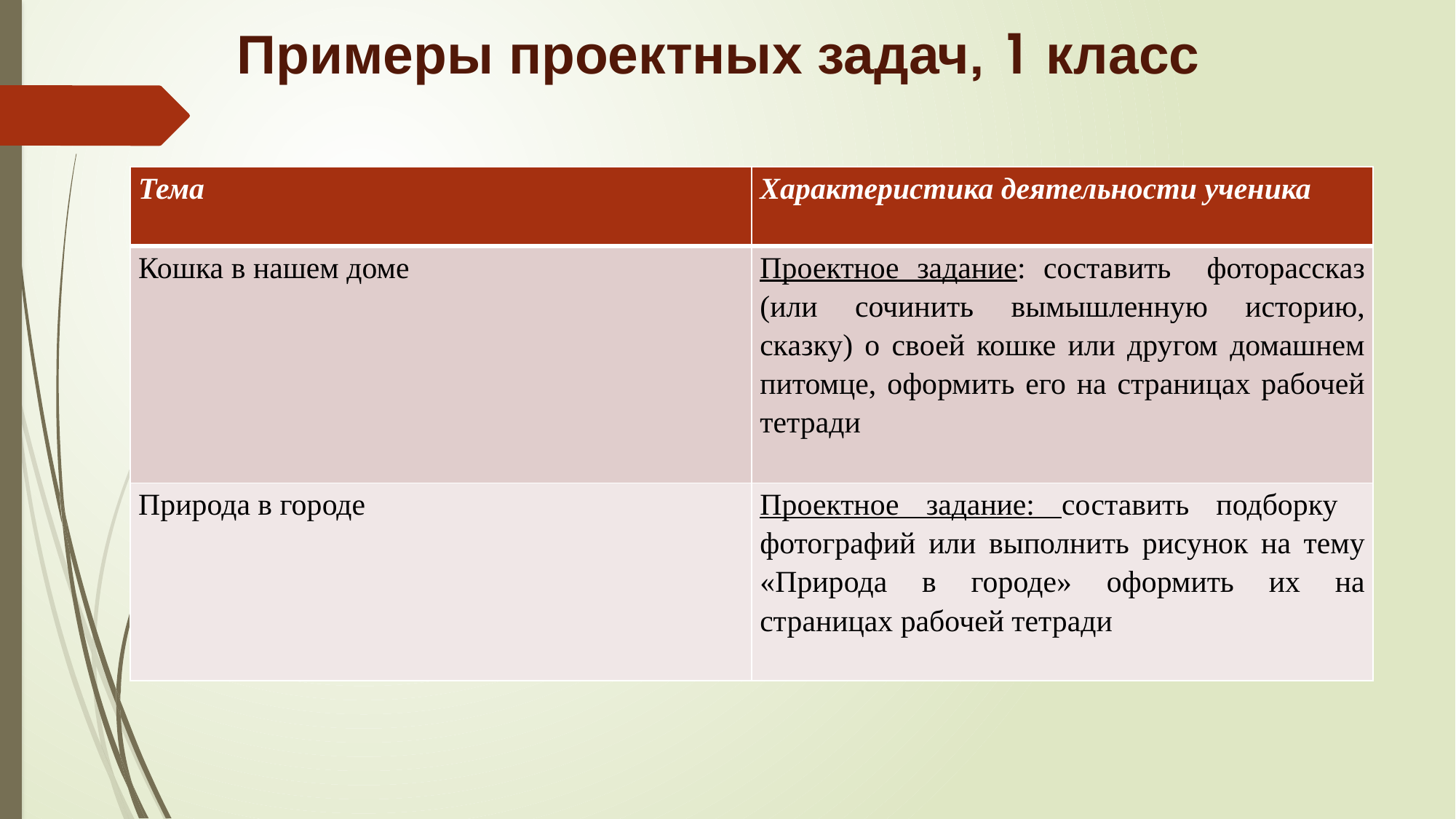

# Примеры проектных задач, 1 класс
| Тема | Характеристика деятельности ученика |
| --- | --- |
| Кошка в нашем доме | Проектное задание: составить фоторассказ (или сочинить вымышленную историю, сказку) о своей кошке или другом домашнем питомце, оформить его на страницах рабочей тетради |
| Природа в городе | Проектное задание: составить подборку фотографий или выполнить рисунок на тему «Природа в городе» оформить их на страницах рабочей тетради |